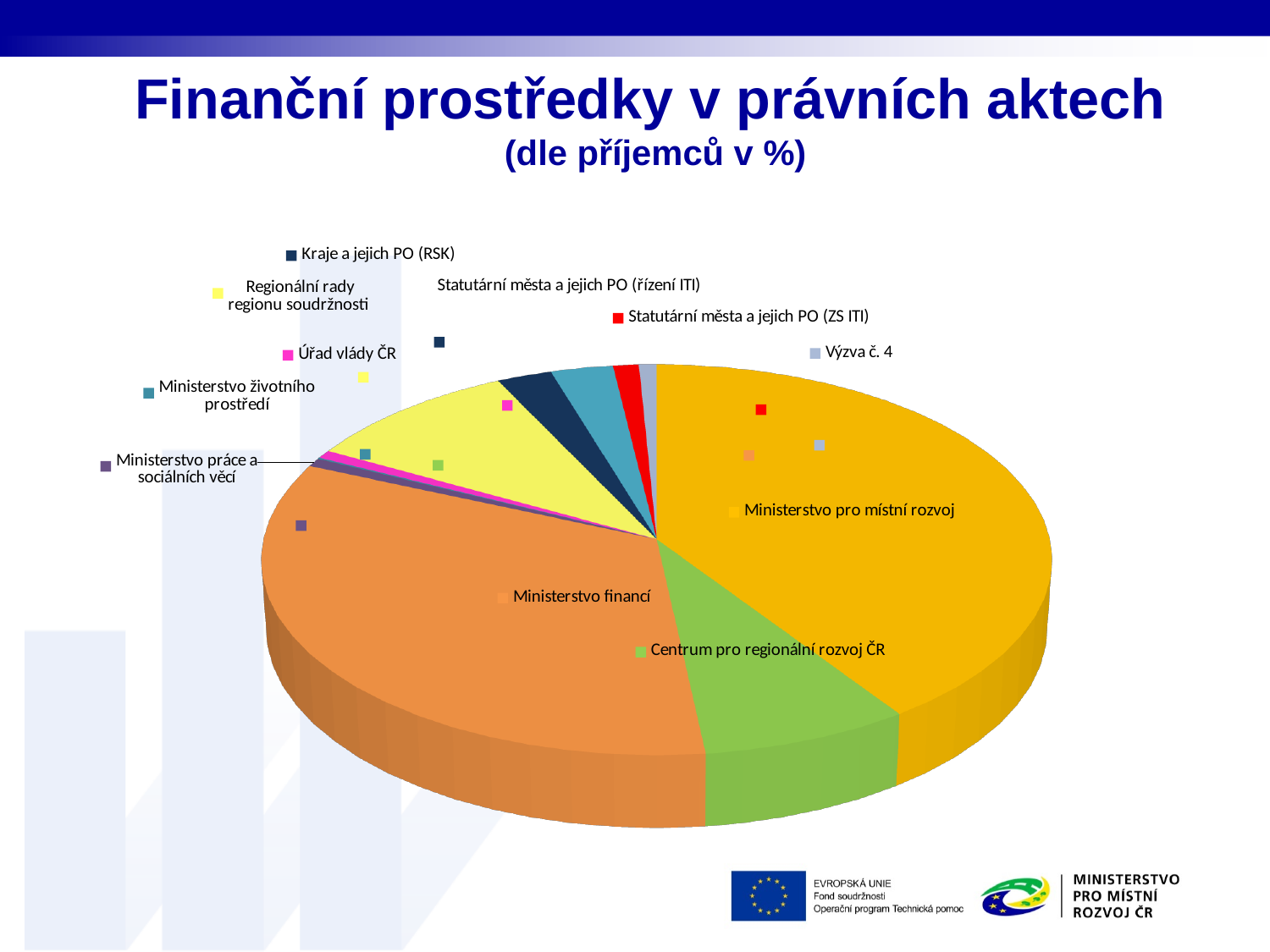

# Finanční prostředky v právních aktech (dle příjemců v %)

[unsupported chart]

[unsupported chart]

[unsupported chart]

[unsupported chart]

[unsupported chart]